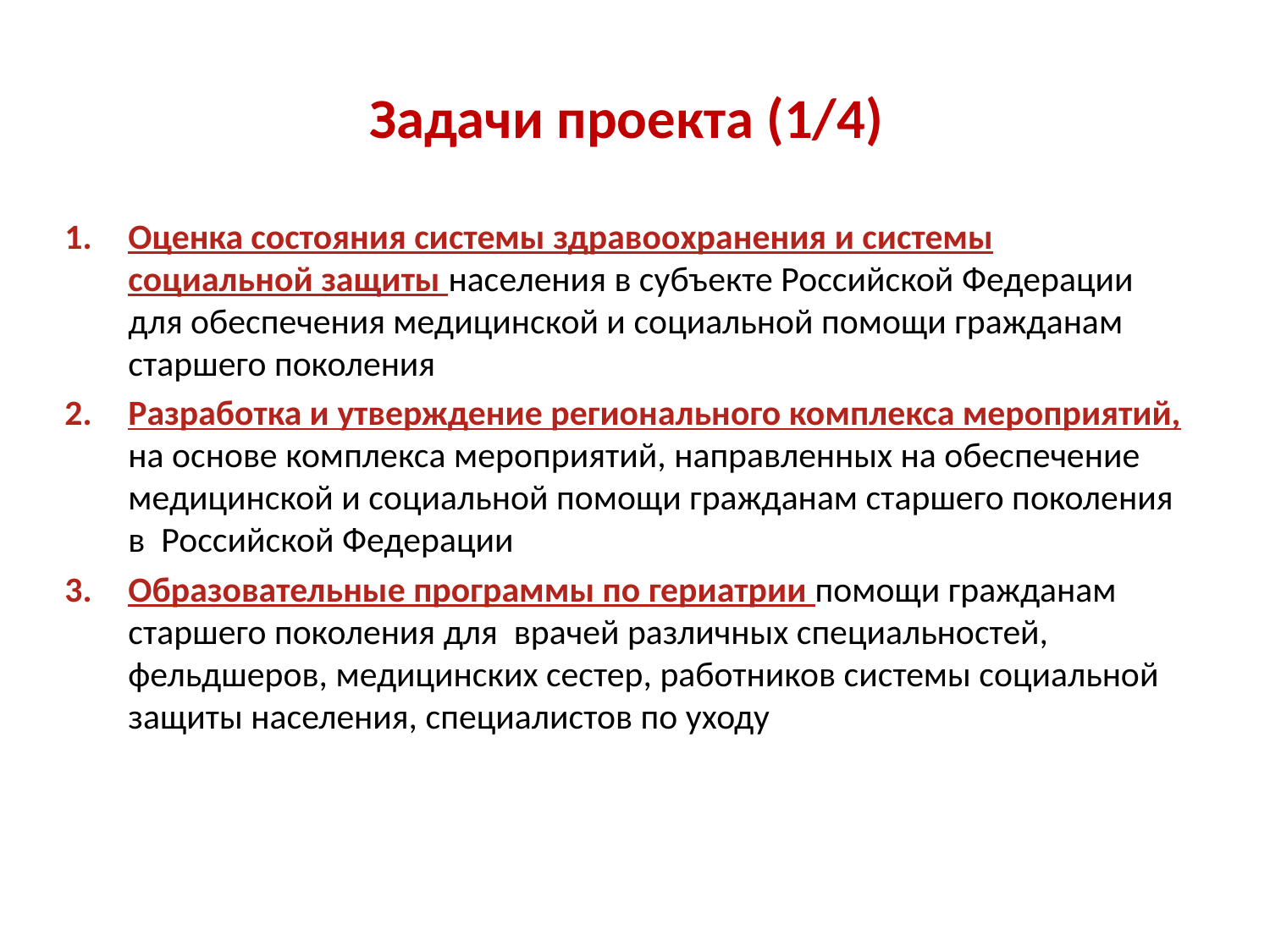

# Задачи проекта (1/4)
Оценка состояния системы здравоохранения и системы социальной защиты населения в субъекте Российской Федерации для обеспечения медицинской и социальной помощи гражданам старшего поколения
Разработка и утверждение регионального комплекса мероприятий, на основе комплекса мероприятий, направленных на обеспечение медицинской и социальной помощи гражданам старшего поколения в  Российской Федерации
Образовательные программы по гериатрии помощи гражданам старшего поколения для  врачей различных специальностей, фельдшеров, медицинских сестер, работников системы социальной защиты населения, специалистов по уходу